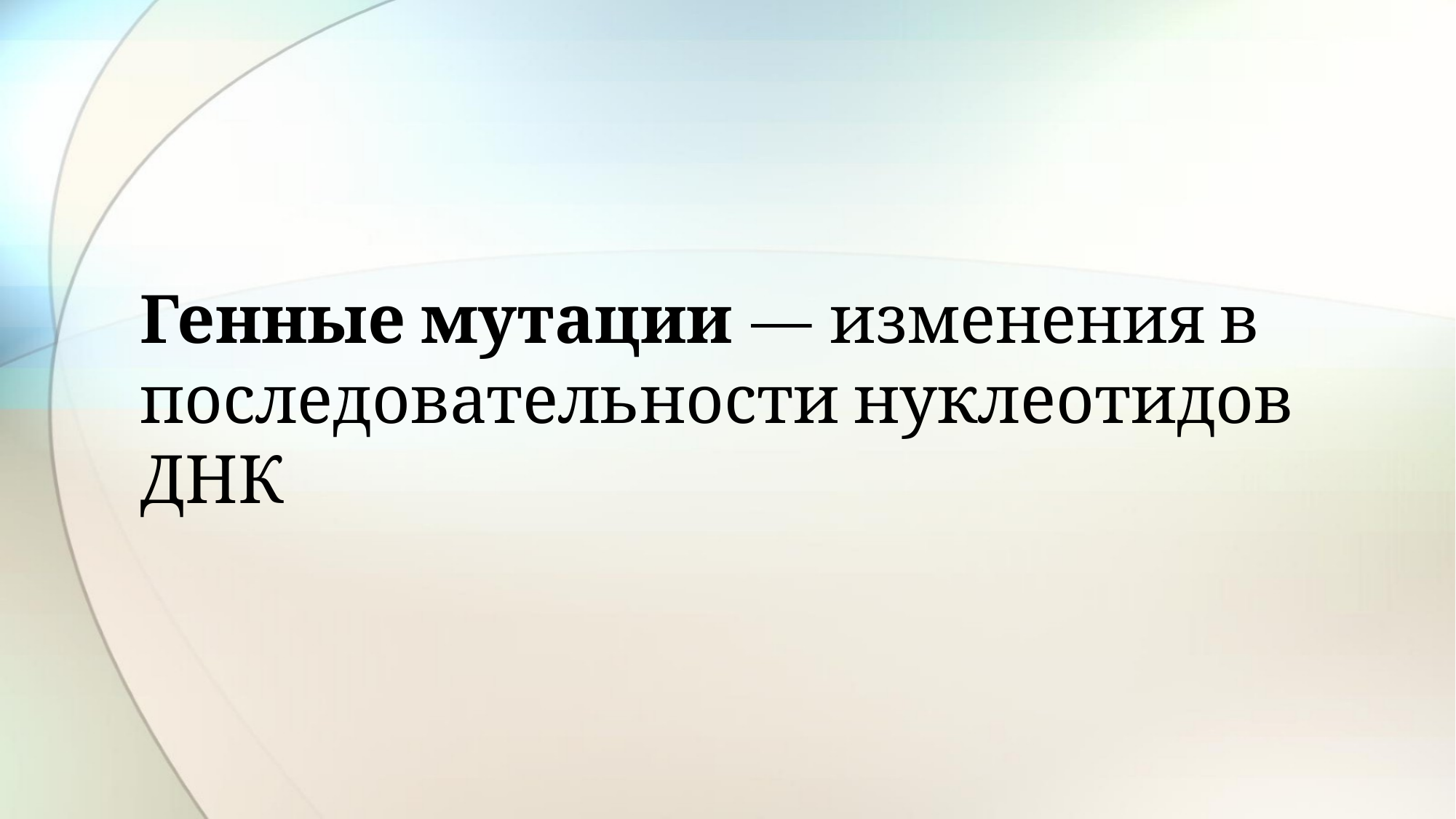

# Генные мутации — изменения в последовательности нуклеотидов ДНК